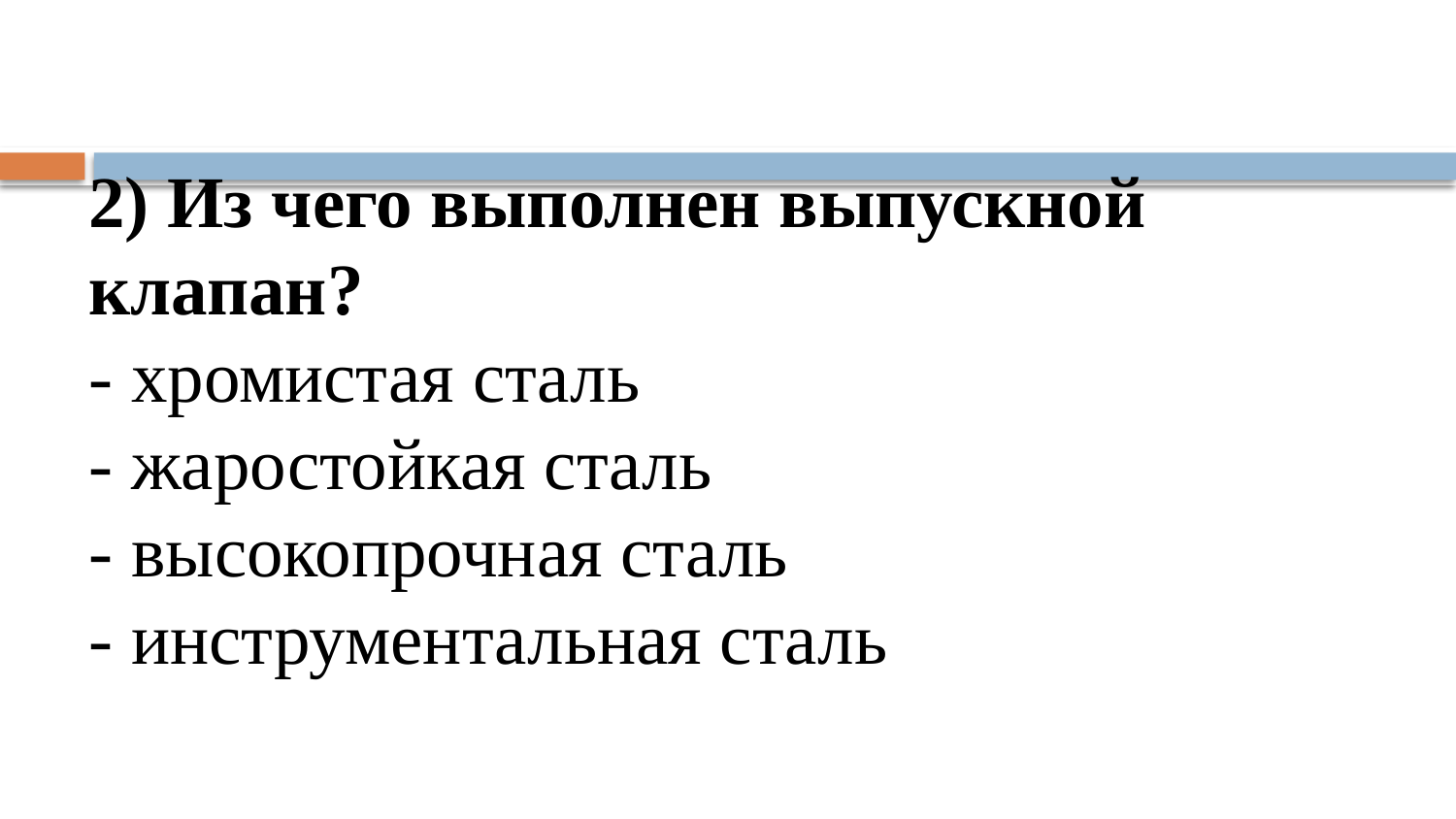

# 2) Из чего выполнен выпускной клапан? - хромистая сталь - жаростойкая сталь - высокопрочная сталь - инструментальная сталь